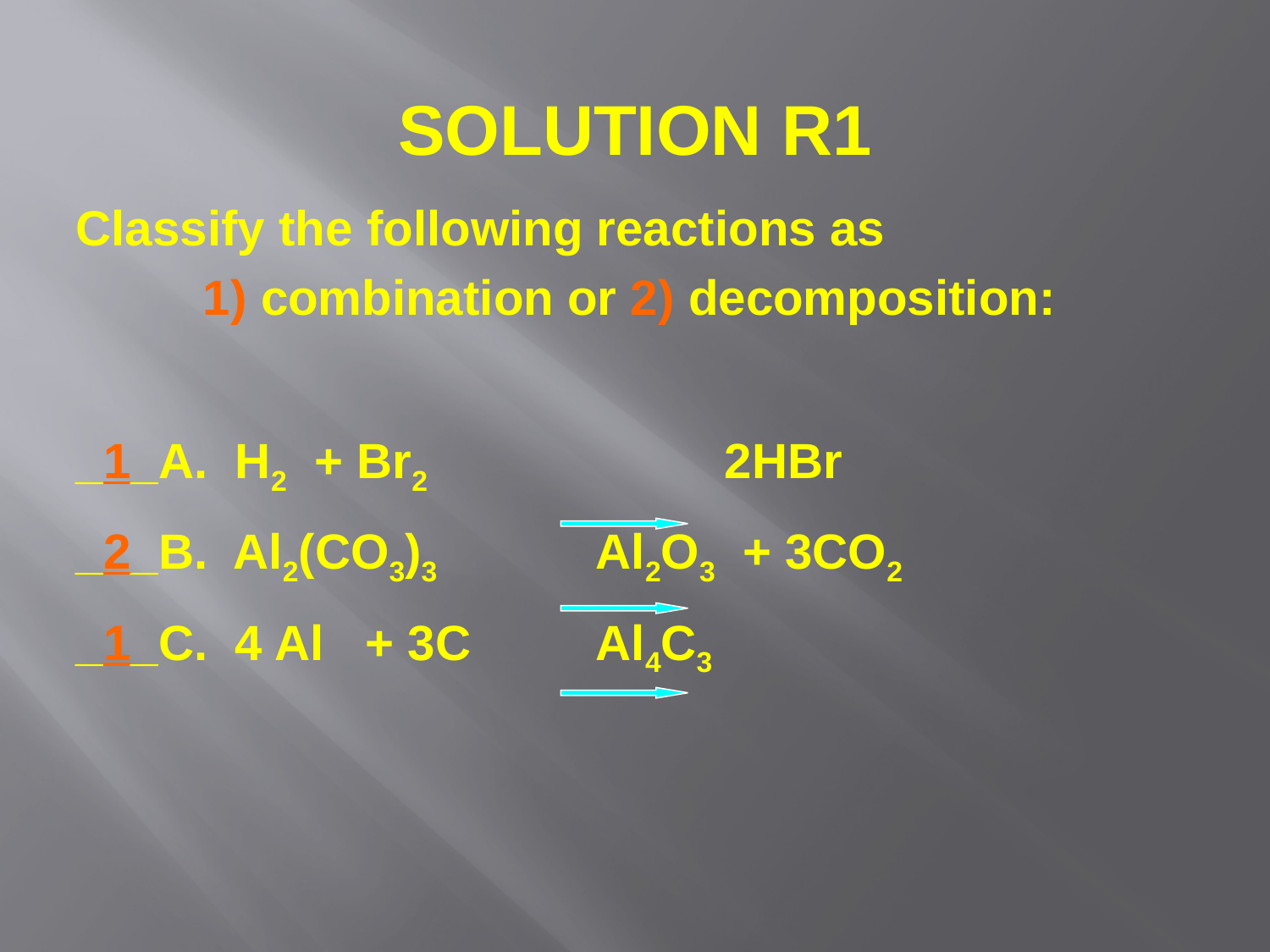

# Solution R1
Classify the following reactions as
	1) combination or 2) decomposition:

_1_A.  H2  + Br2    		 2HBr
_2_B.  Al2(CO3)3		 Al2O3  + 3CO2
_1_C.  4 Al   + 3C     	 Al4C3